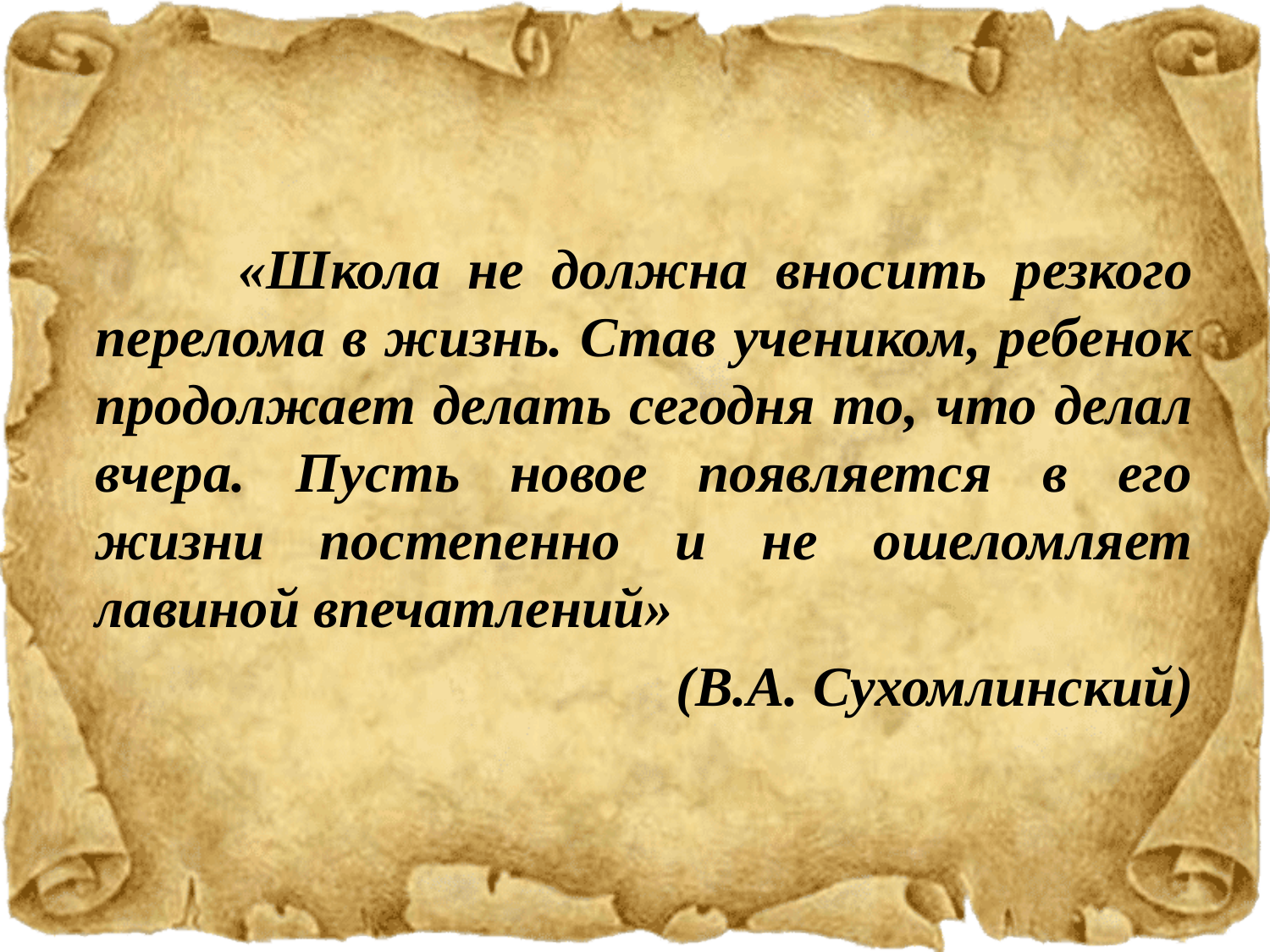

«Школа не должна вносить резкого перелома в жизнь. Став учеником, ребенок продолжает делать сегодня то, что делал вчера. Пусть новое появляется в его жизни постепенно и не ошеломляет лавиной впечатлений»
(В.А. Сухомлинский)